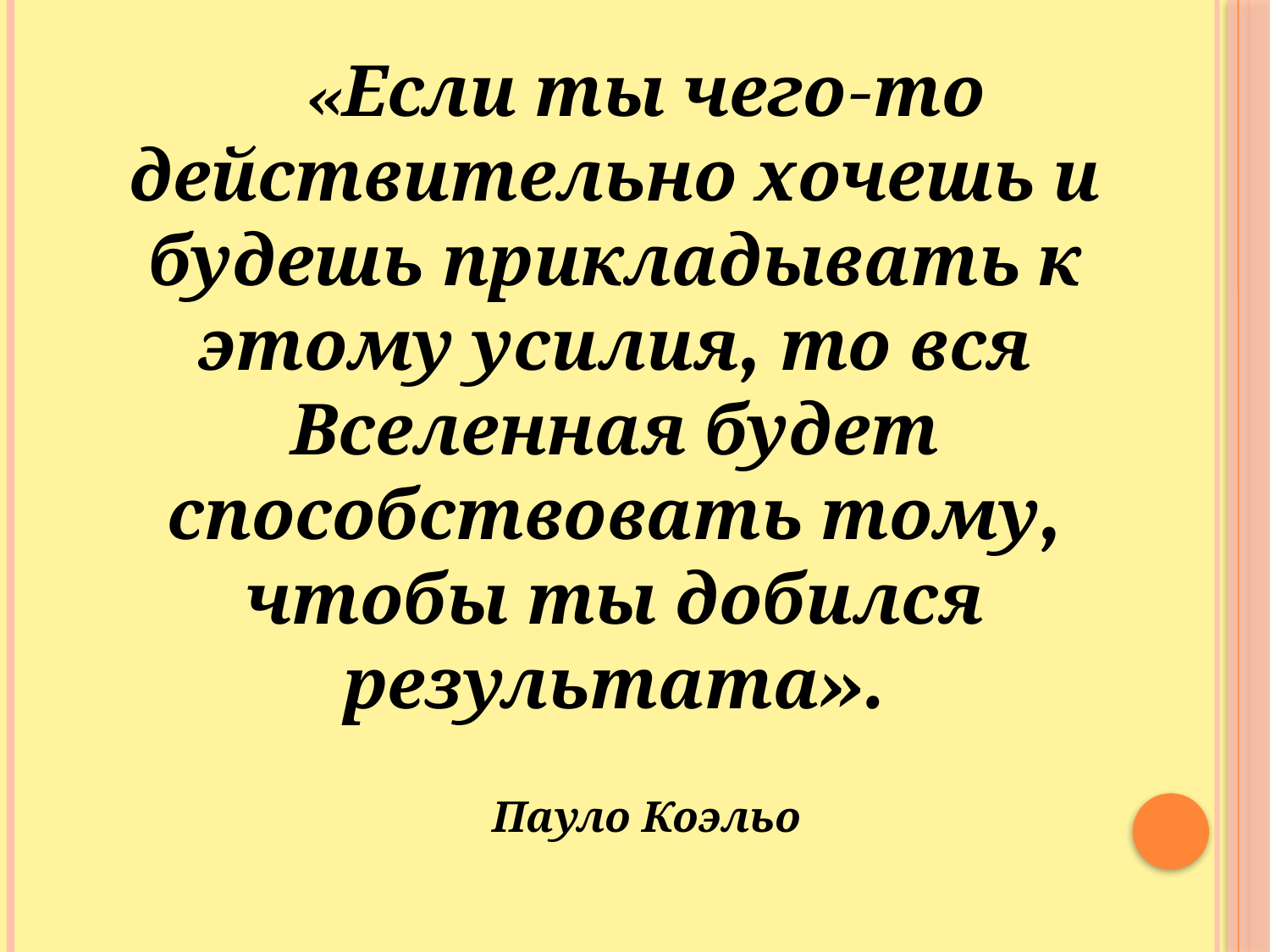

«Если ты чего-то действительно хочешь и будешь прикладывать к этому усилия, то вся Вселенная будет способствовать тому, чтобы ты добился результата».

Пауло Коэльо